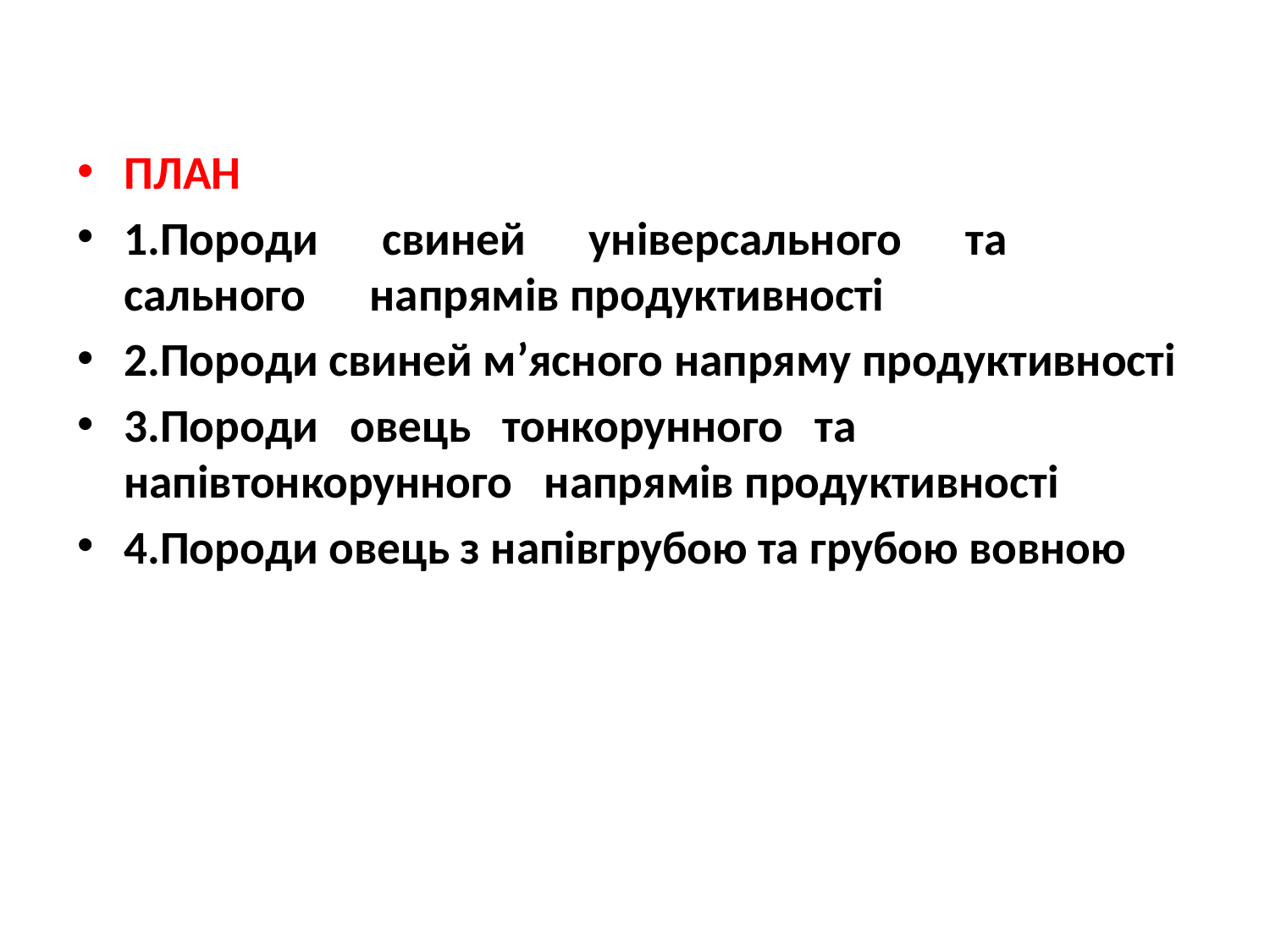

ПЛАН
1.Породи      свиней      універсального      та      сального      напрямів продуктивності
2.Породи свиней м’ясного напряму продуктивності
3.Породи   овець   тонкорунного   та   напівтонкорунного   напрямів продуктивності
4.Породи овець з напівгрубою та грубою вовною